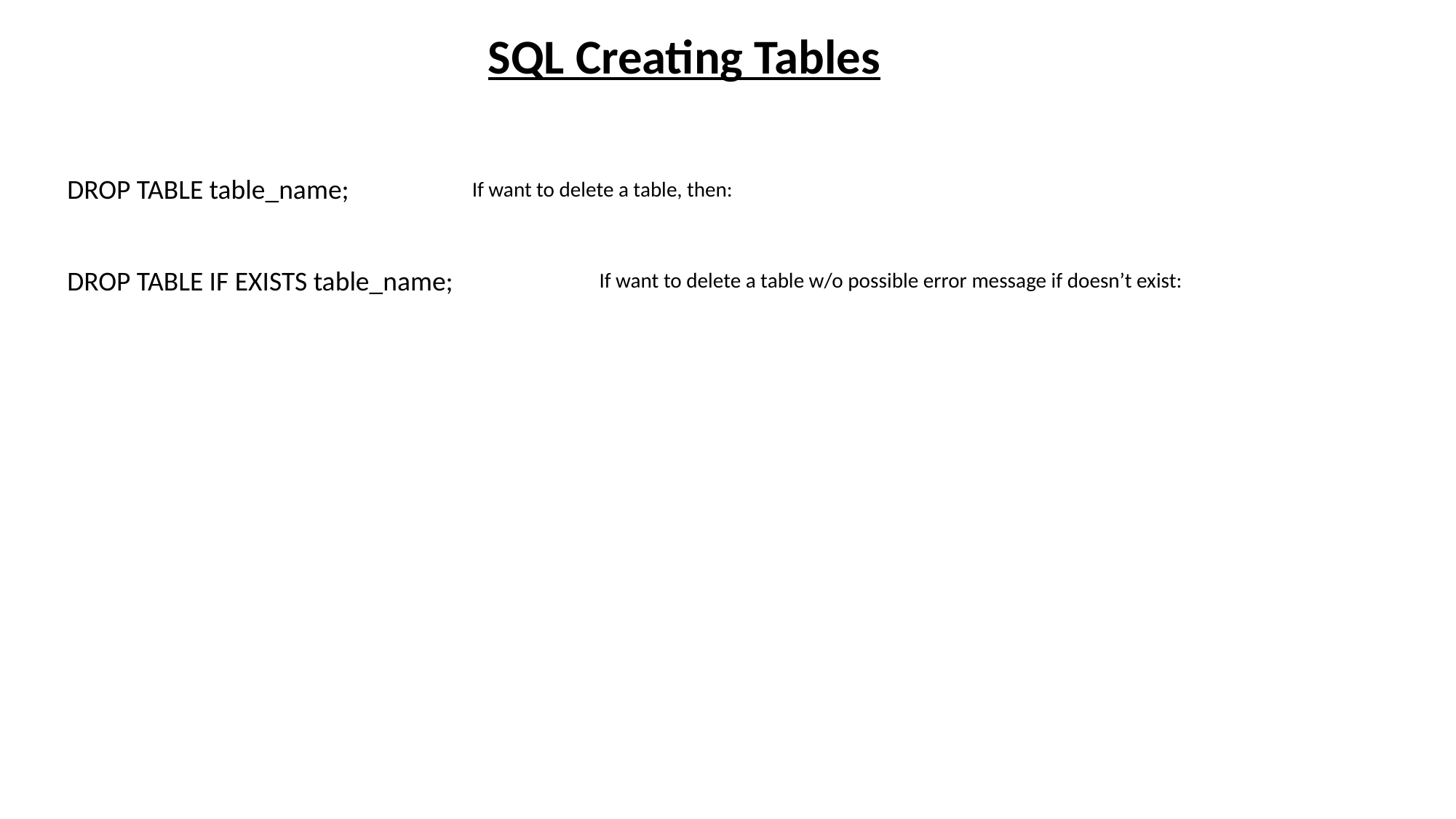

SQL Creating Tables
DROP TABLE table_name;
If want to delete a table, then:
DROP TABLE IF EXISTS table_name;
If want to delete a table w/o possible error message if doesn’t exist: